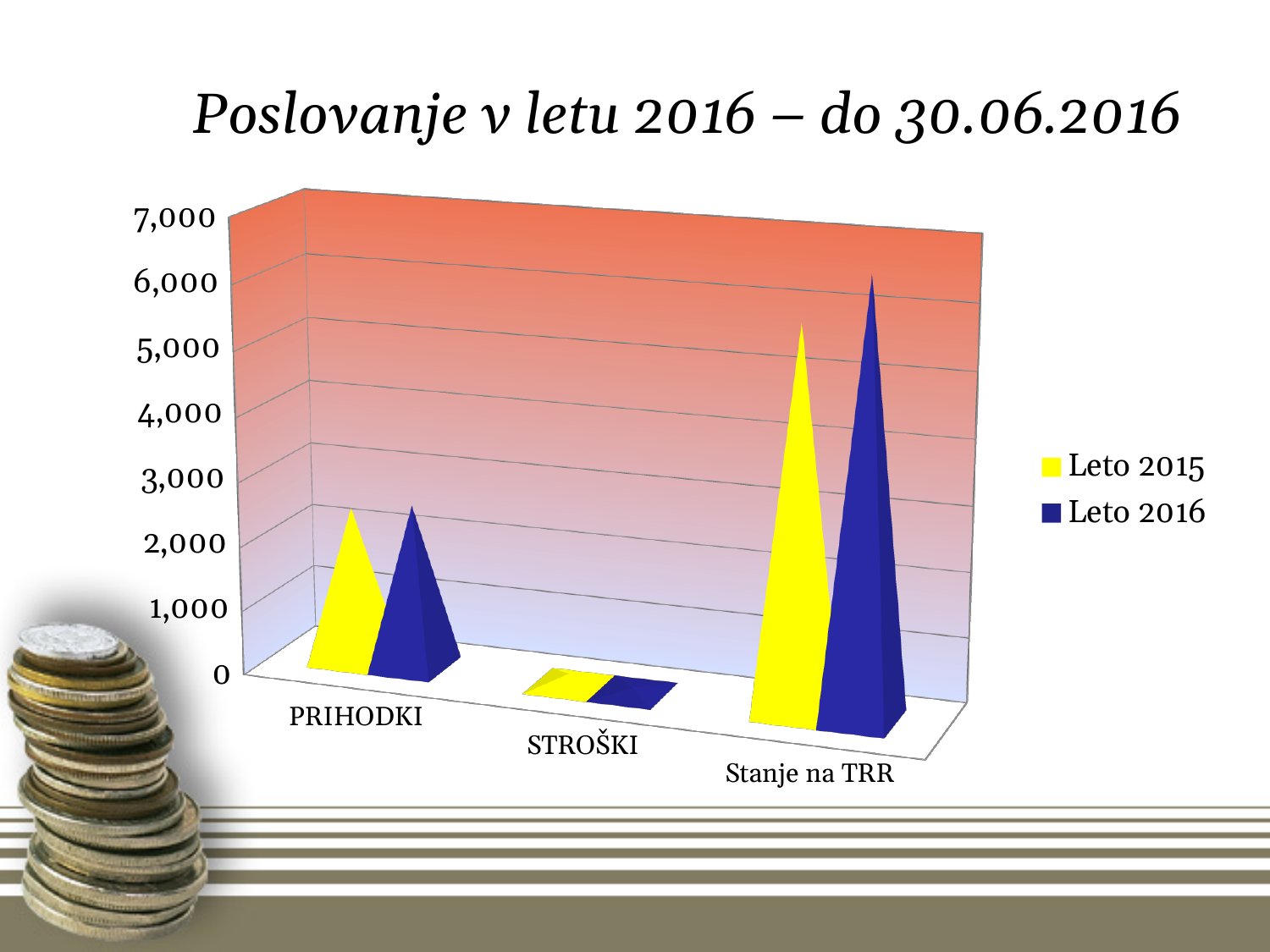

# Poslovanje v letu 2016 – do 30.06.2016

[unsupported chart]